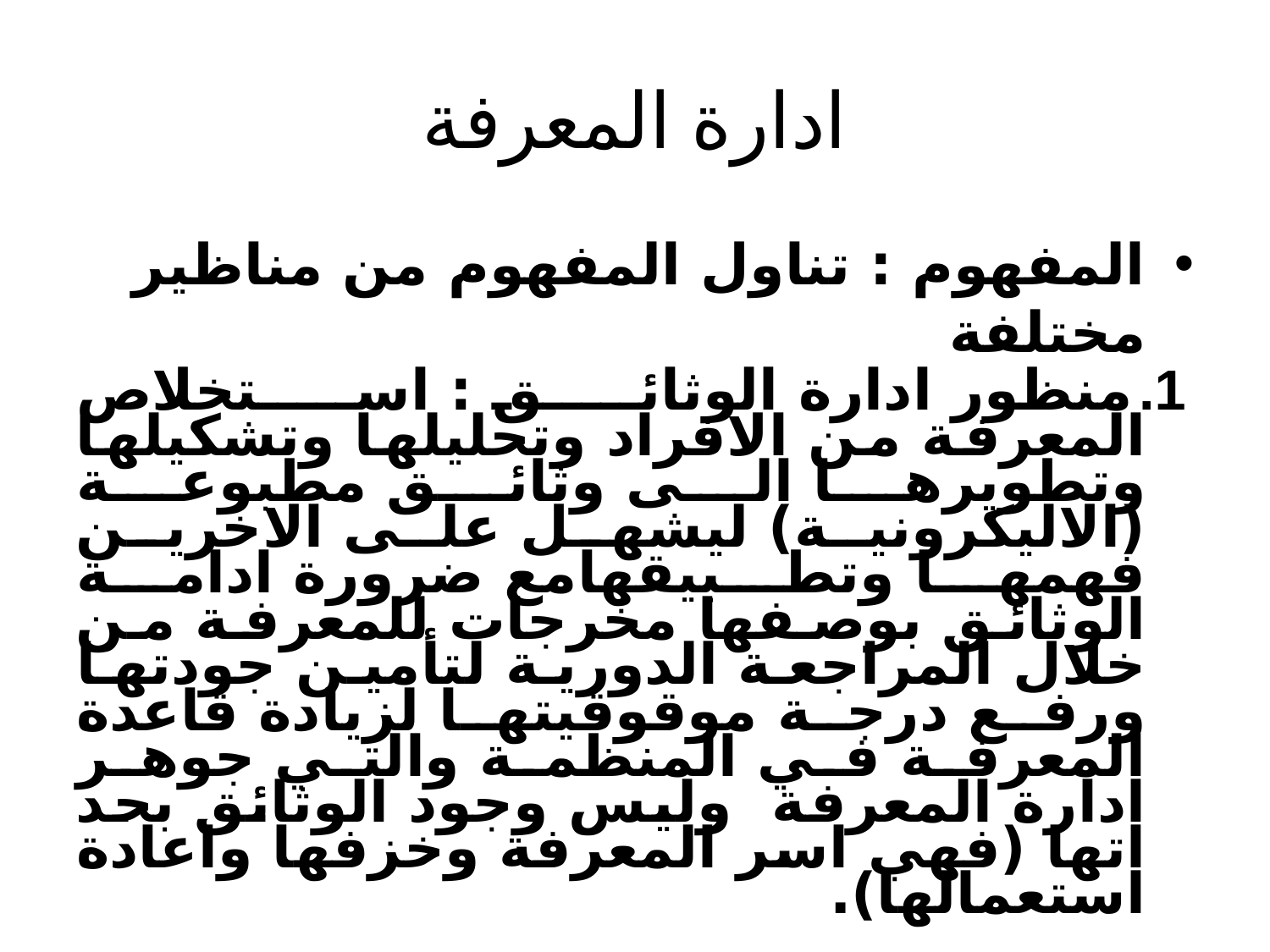

# ادارة المعرفة
المفهوم : تناول المفهوم من مناظير مختلفة
منظور ادارة الوثائق : استخلاص المعرفة من الافراد وتحليلها وتشكيلها وتطويرها الى وثائق مطبوعة (الاليكرونية) ليشهل على الاخرين فهمها وتطبيقهامع ضرورة ادامة الوثائق بوصفها مخرجات للمعرفة من خلال المراجعة الدورية لتأمين جودتها ورفع درجة موقوقيتها لزيادة قاعدة المعرفة في المنظمة والتي جوهر ادارة المعرفة  وليس وجود الوثائق بحد اتها (فهي اسر المعرفة وخزفها واعادة استعمالها).